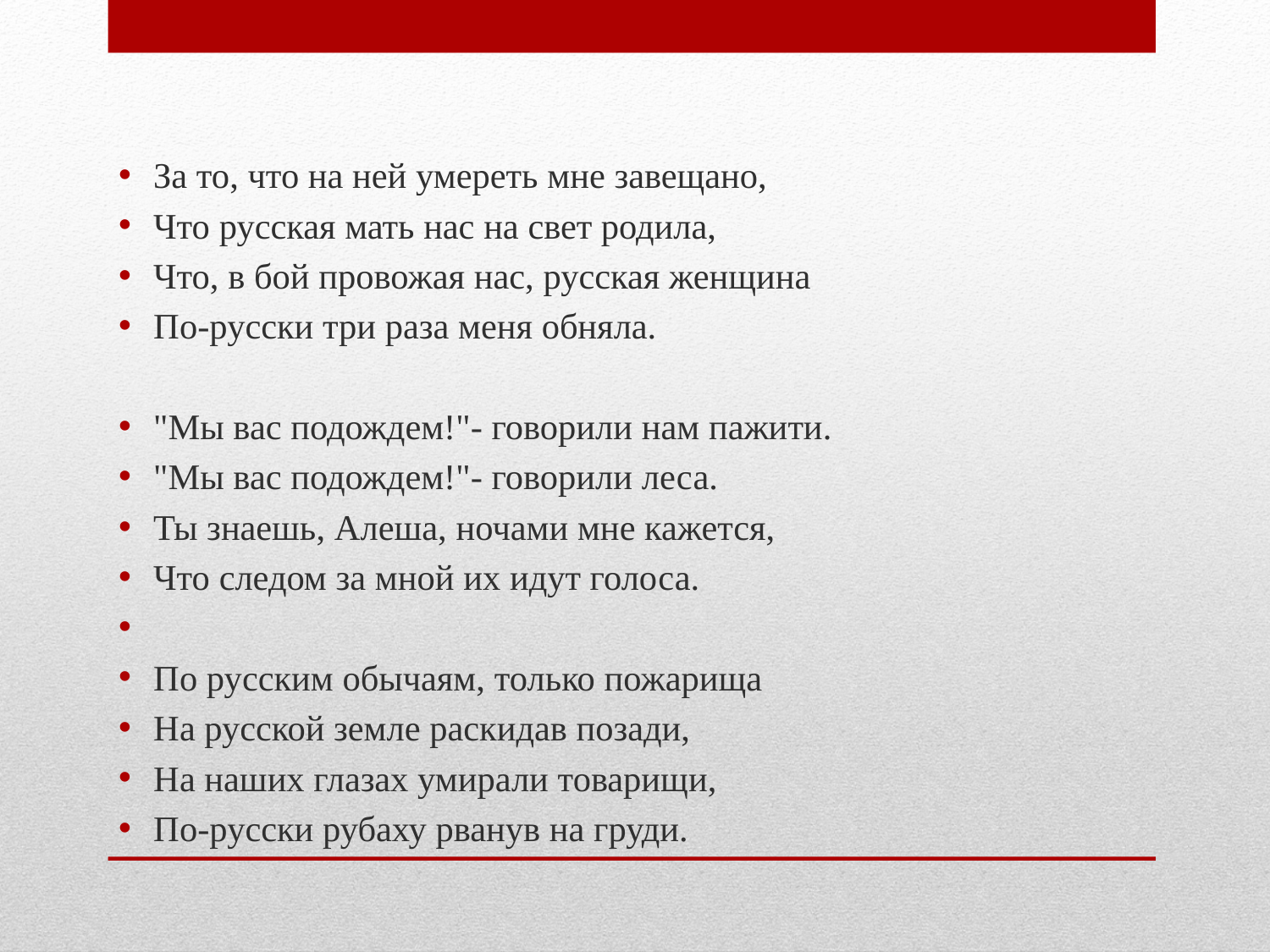

За то, что на ней умереть мне завещано,
Что русская мать нас на свет родила,
Что, в бой провожая нас, русская женщина
По-русски три раза меня обняла.

"Мы вас подождем!"- говорили нам пажити.
"Мы вас подождем!"- говорили леса.
Ты знаешь, Алеша, ночами мне кажется,
Что следом за мной их идут голоса.

По русским обычаям, только пожарища
На русской земле раскидав позади,
На наших глазах умирали товарищи,
По-русски рубаху рванув на груди.